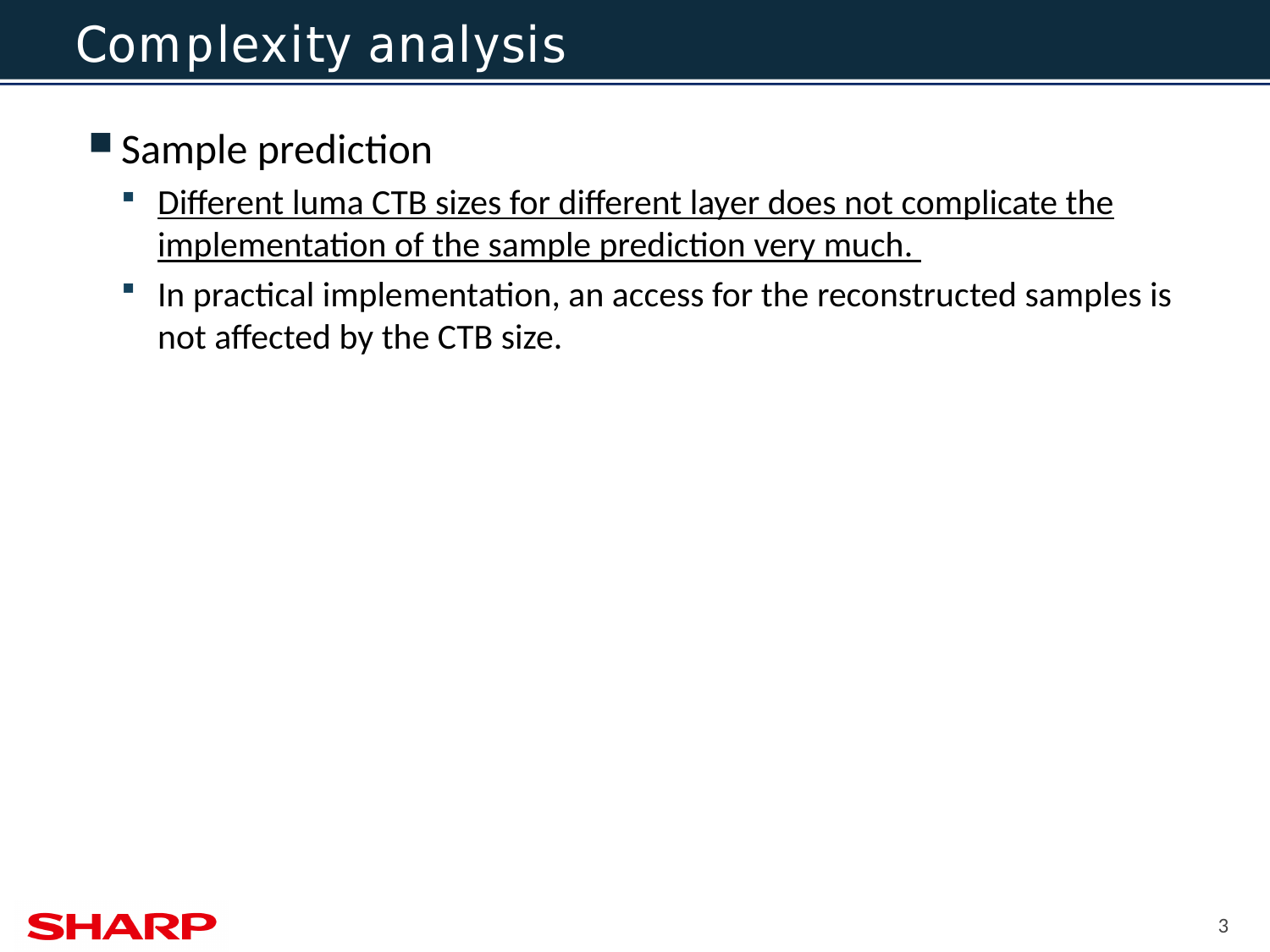

# Complexity analysis
Sample prediction
Different luma CTB sizes for different layer does not complicate the implementation of the sample prediction very much.
In practical implementation, an access for the reconstructed samples is not affected by the CTB size.

3